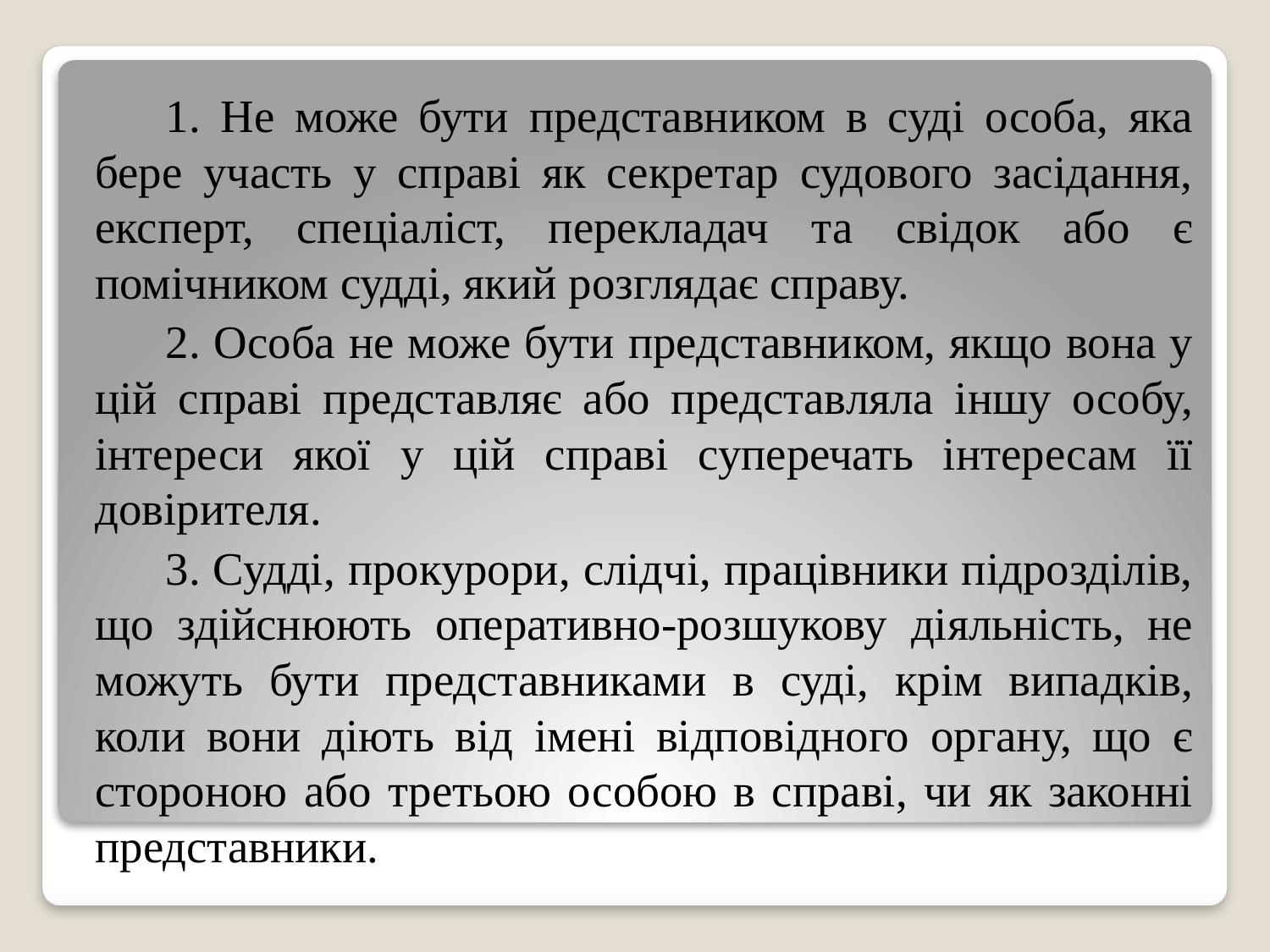

1. Не може бути представником в суді особа, яка бере участь у справі як секретар судового засідання, експерт, спеціаліст, перекладач та свідок або є помічником судді, який розглядає справу.
2. Особа не може бути представником, якщо вона у цій справі представляє або представляла іншу особу, інтереси якої у цій справі суперечать інтересам її довірителя.
3. Судді, прокурори, слідчі, працівники підрозділів, що здійснюють оперативно-розшукову діяльність, не можуть бути представниками в суді, крім випадків, коли вони діють від імені відповідного органу, що є стороною або третьою особою в справі, чи як законні представники.